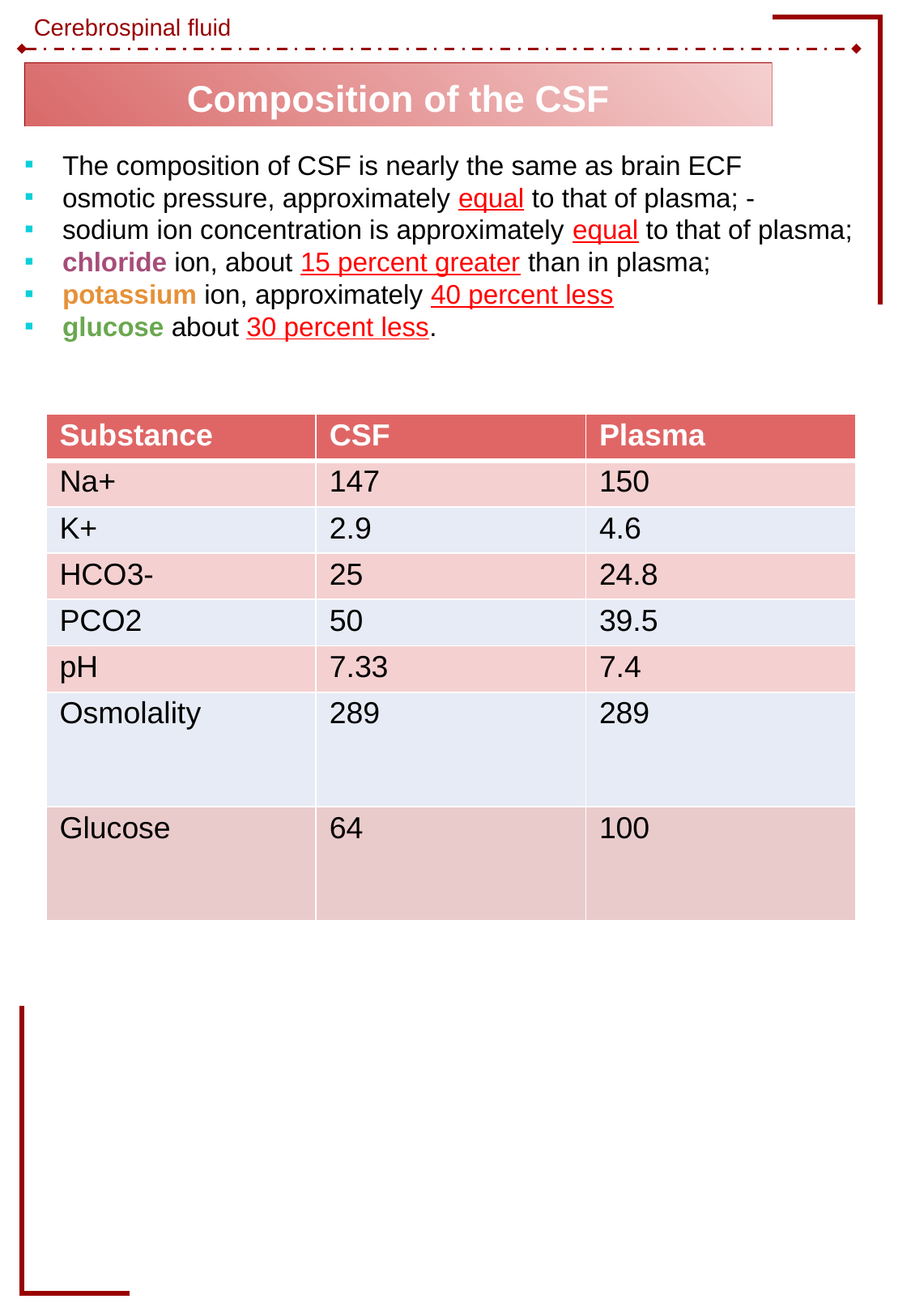

Composition of the CSF
The composition of CSF is nearly the same as brain ECF
osmotic pressure, approximately equal to that of plasma; -
sodium ion concentration is approximately equal to that of plasma;
chloride ion, about 15 percent greater than in plasma;
potassium ion, approximately 40 percent less
glucose about 30 percent less.
| Substance | CSF | Plasma |
| --- | --- | --- |
| Na+ | 147 | 150 |
| K+ | 2.9 | 4.6 |
| HCO3- | 25 | 24.8 |
| PCO2 | 50 | 39.5 |
| pH | 7.33 | 7.4 |
| Osmolality | 289 | 289 |
| Glucose | 64 | 100 |